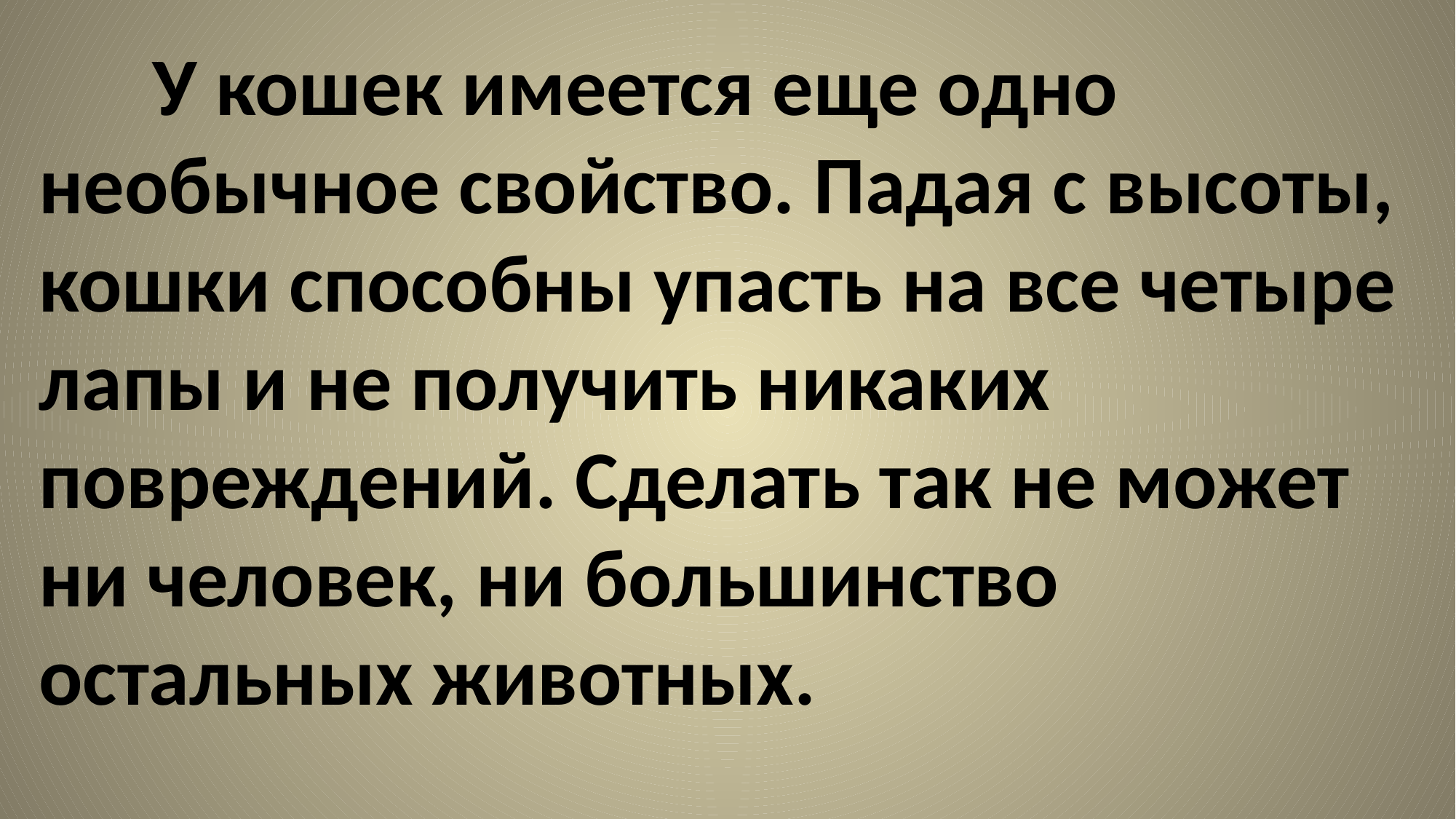

У кошек имеется еще одно необычное свойство. Падая с высоты, кошки способны упасть на все четыре лапы и не получить никаких повреждений. Сделать так не может ни человек, ни большинство остальных животных.